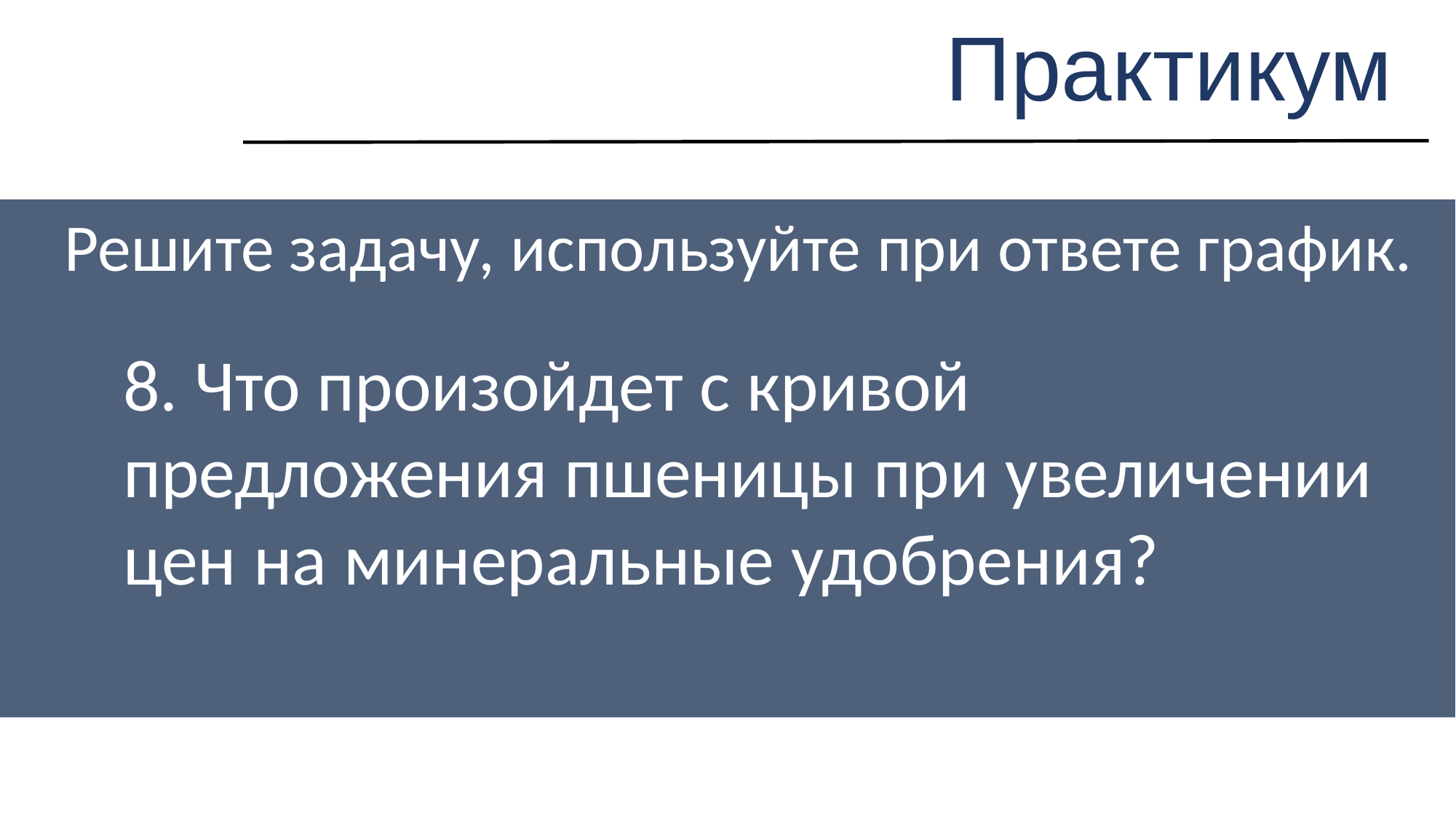

Практикум

Решите задачу, используйте при ответе график.
8. Что произойдет с кривой предложения пшеницы при увеличении цен на минеральные удобрения?